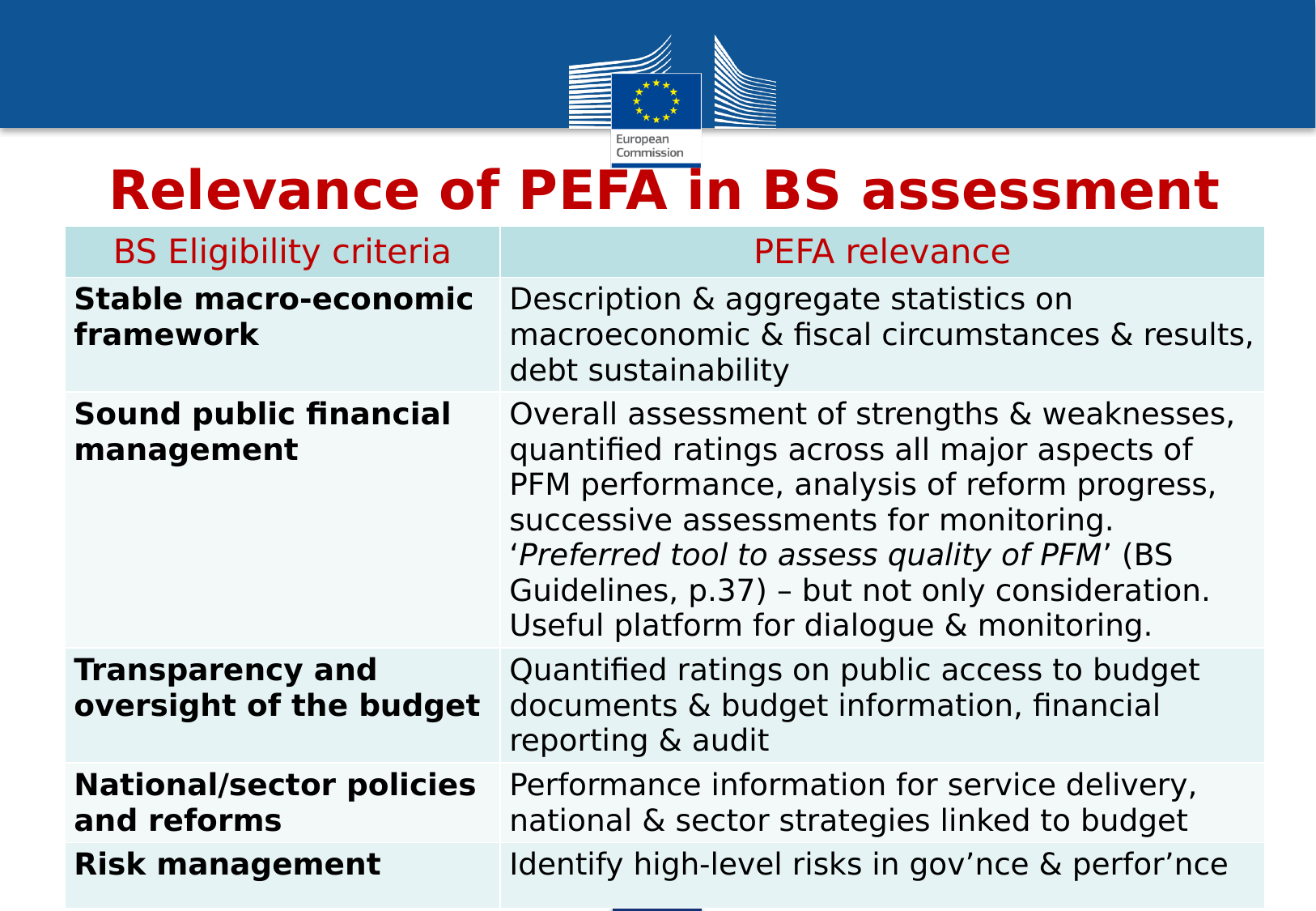

# Relevance of PEFA in BS assessment
| BS Eligibility criteria | PEFA relevance |
| --- | --- |
| Stable macro-economic framework | Description & aggregate statistics on macroeconomic & fiscal circumstances & results, debt sustainability |
| Sound public financial management | Overall assessment of strengths & weaknesses, quantified ratings across all major aspects of PFM performance, analysis of reform progress, successive assessments for monitoring. ‘Preferred tool to assess quality of PFM’ (BS Guidelines, p.37) – but not only consideration. Useful platform for dialogue & monitoring. |
| Transparency and oversight of the budget | Quantified ratings on public access to budget documents & budget information, financial reporting & audit |
| National/sector policies and reforms | Performance information for service delivery, national & sector strategies linked to budget |
| Risk management | Identify high-level risks in gov’nce & perfor’nce |